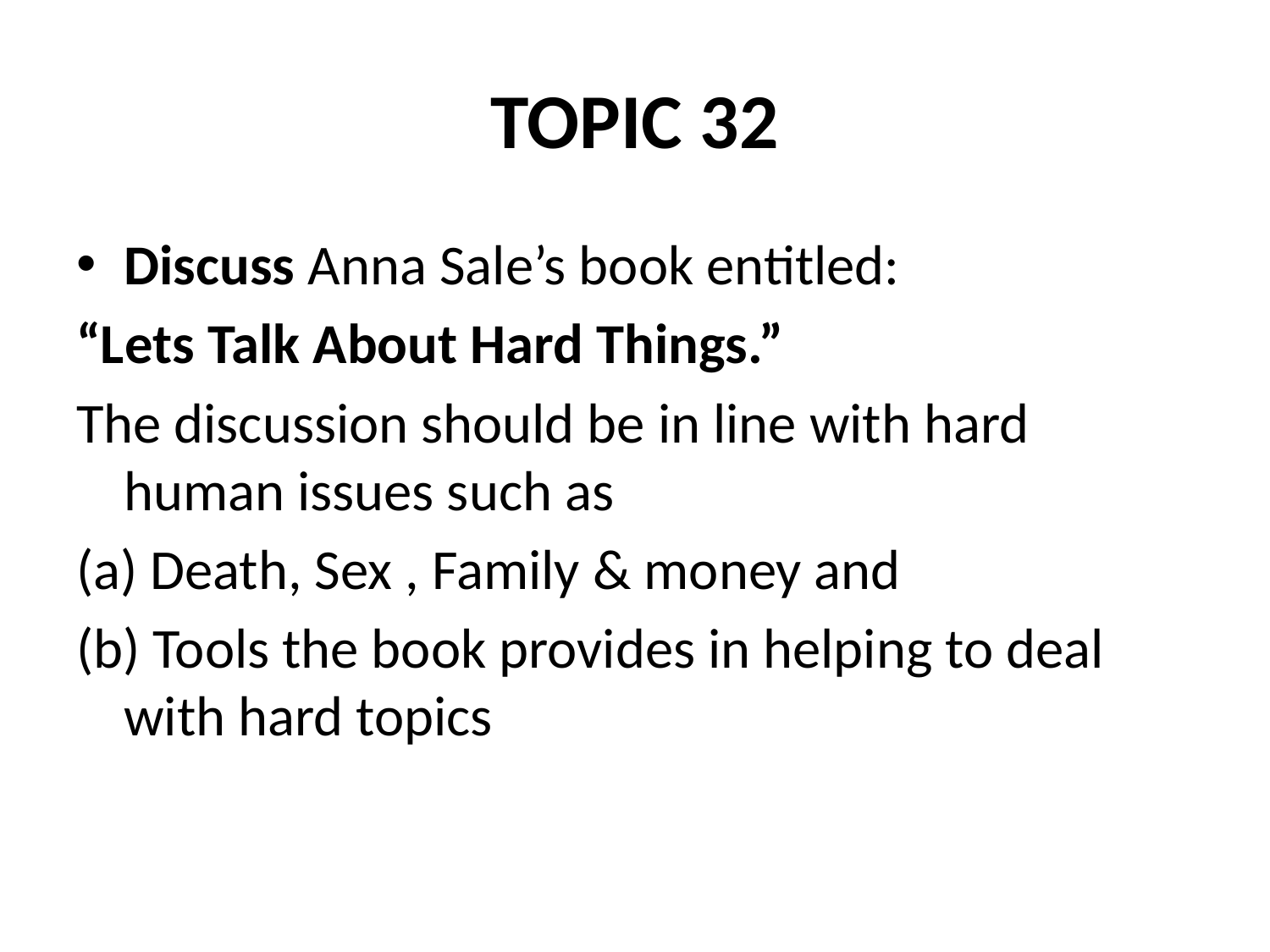

# TOPIC 32
Discuss Anna Sale’s book entitled:
“Lets Talk About Hard Things.”
The discussion should be in line with hard human issues such as
(a) Death, Sex , Family & money and
(b) Tools the book provides in helping to deal with hard topics